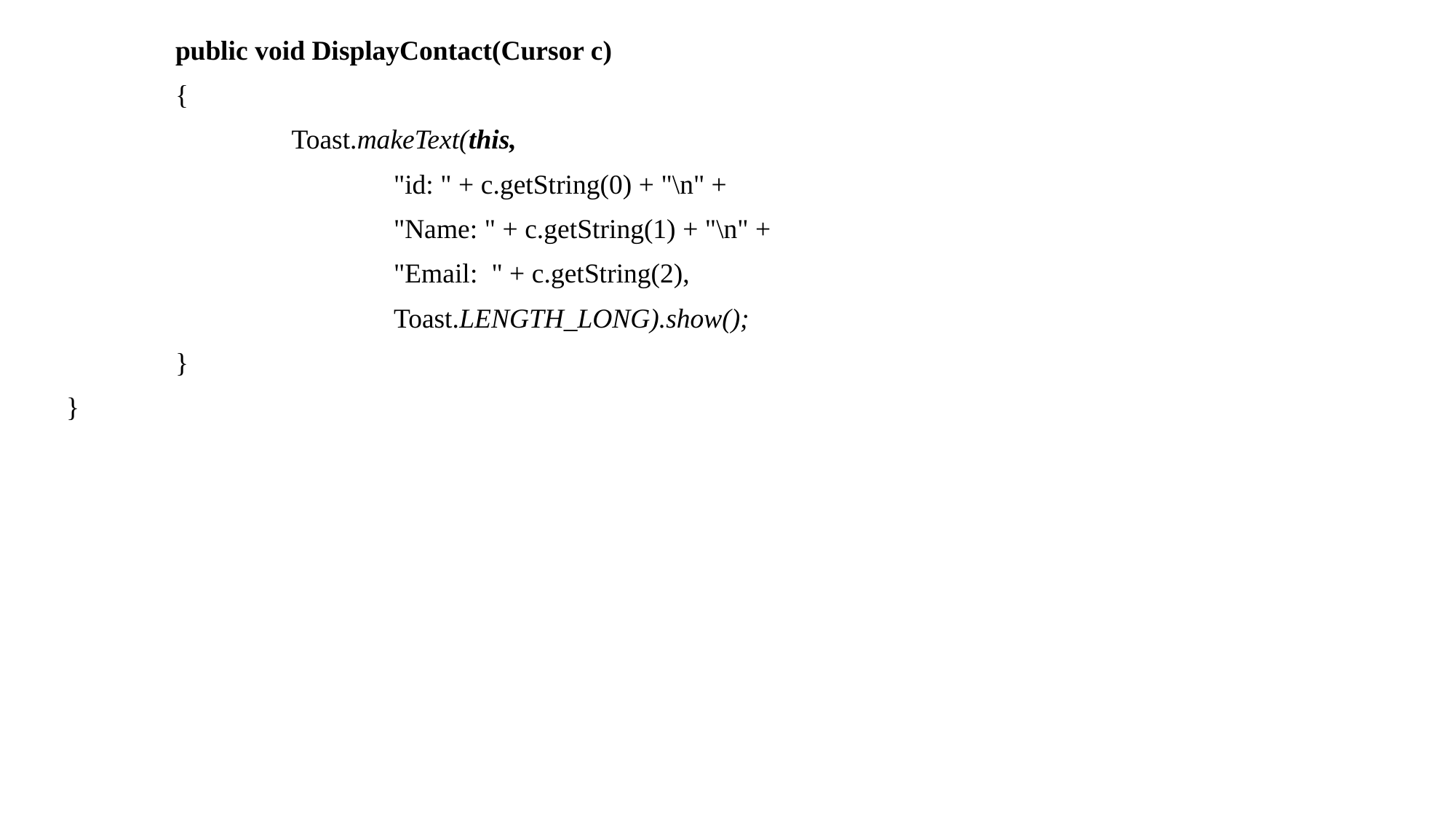

public void DisplayContact(Cursor c)
    	{
       		 Toast.makeText(this,
                		"id: " + c.getString(0) + "\n" +
                		"Name: " + c.getString(1) + "\n" +
                		"Email:  " + c.getString(2),
                		Toast.LENGTH_LONG).show();
    	}
}